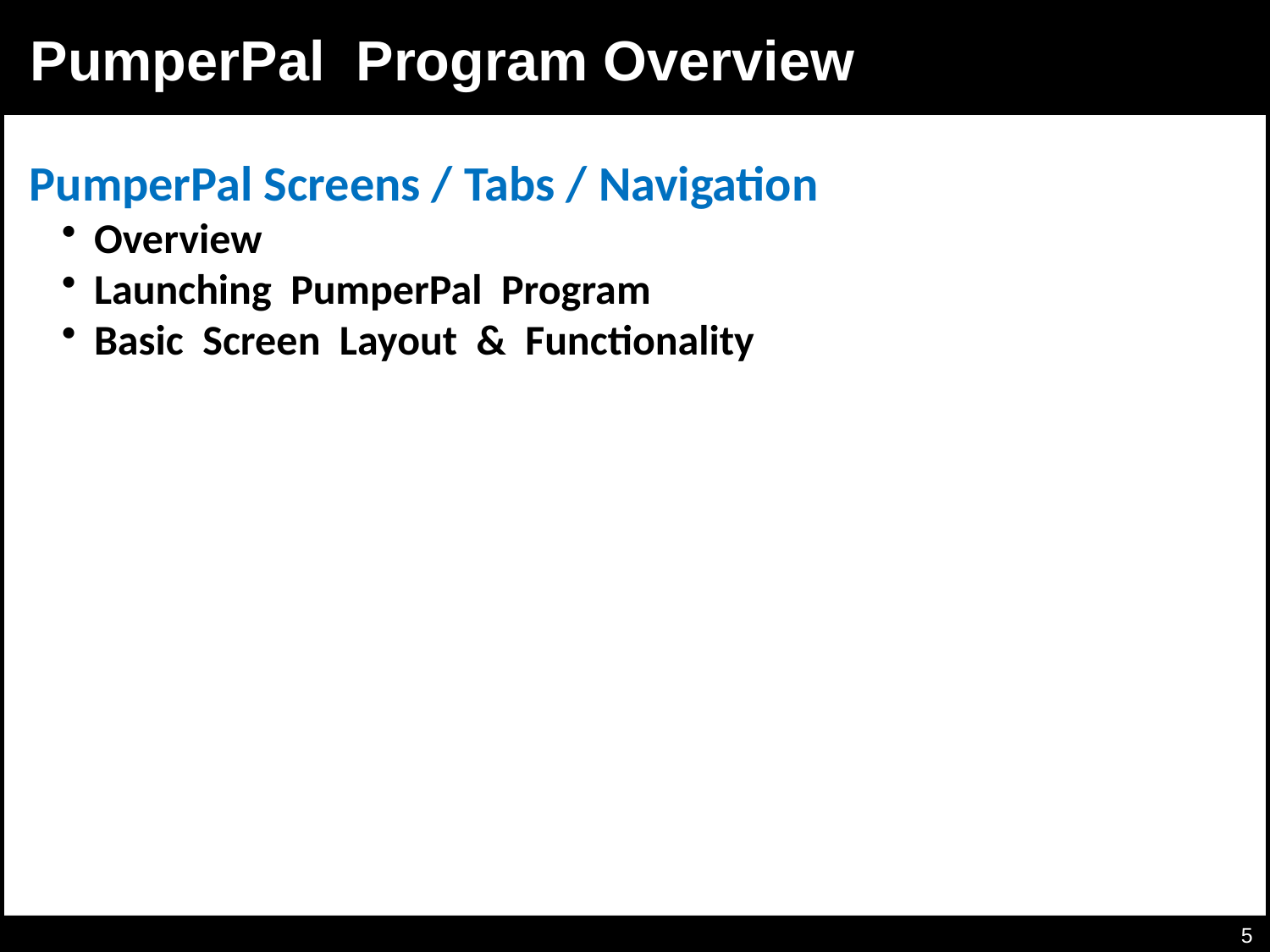

Intro 5
PumperPal  Program Overview

PumperPal Screens / Tabs / Navigation
Overview
Launching  PumperPal  Program
Basic  Screen  Layout  &  Functionality